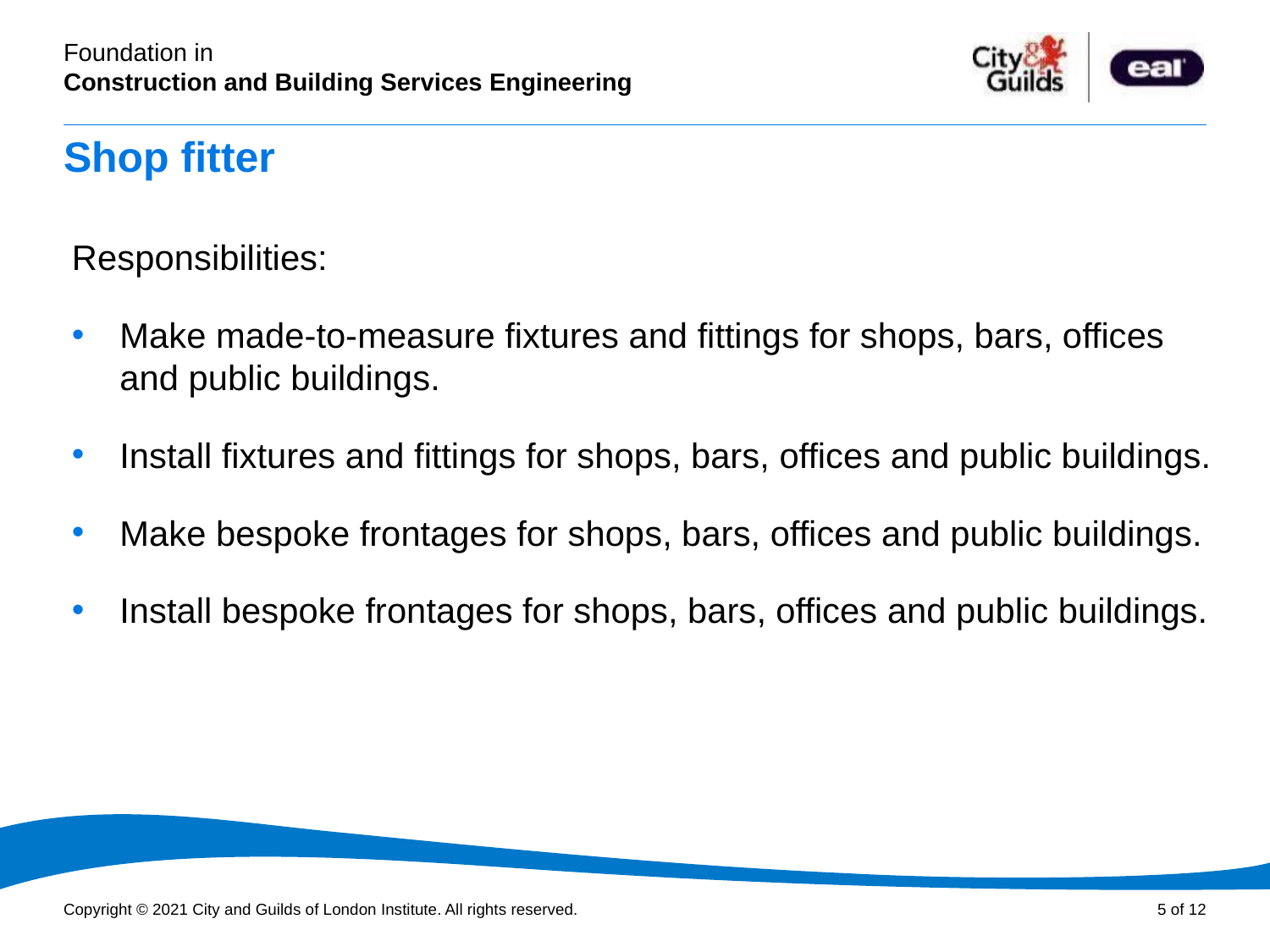

# Shop fitter
Responsibilities:
Make made-to-measure fixtures and fittings for shops, bars, offices and public buildings.
Install fixtures and fittings for shops, bars, offices and public buildings.
Make bespoke frontages for shops, bars, offices and public buildings.
Install bespoke frontages for shops, bars, offices and public buildings.